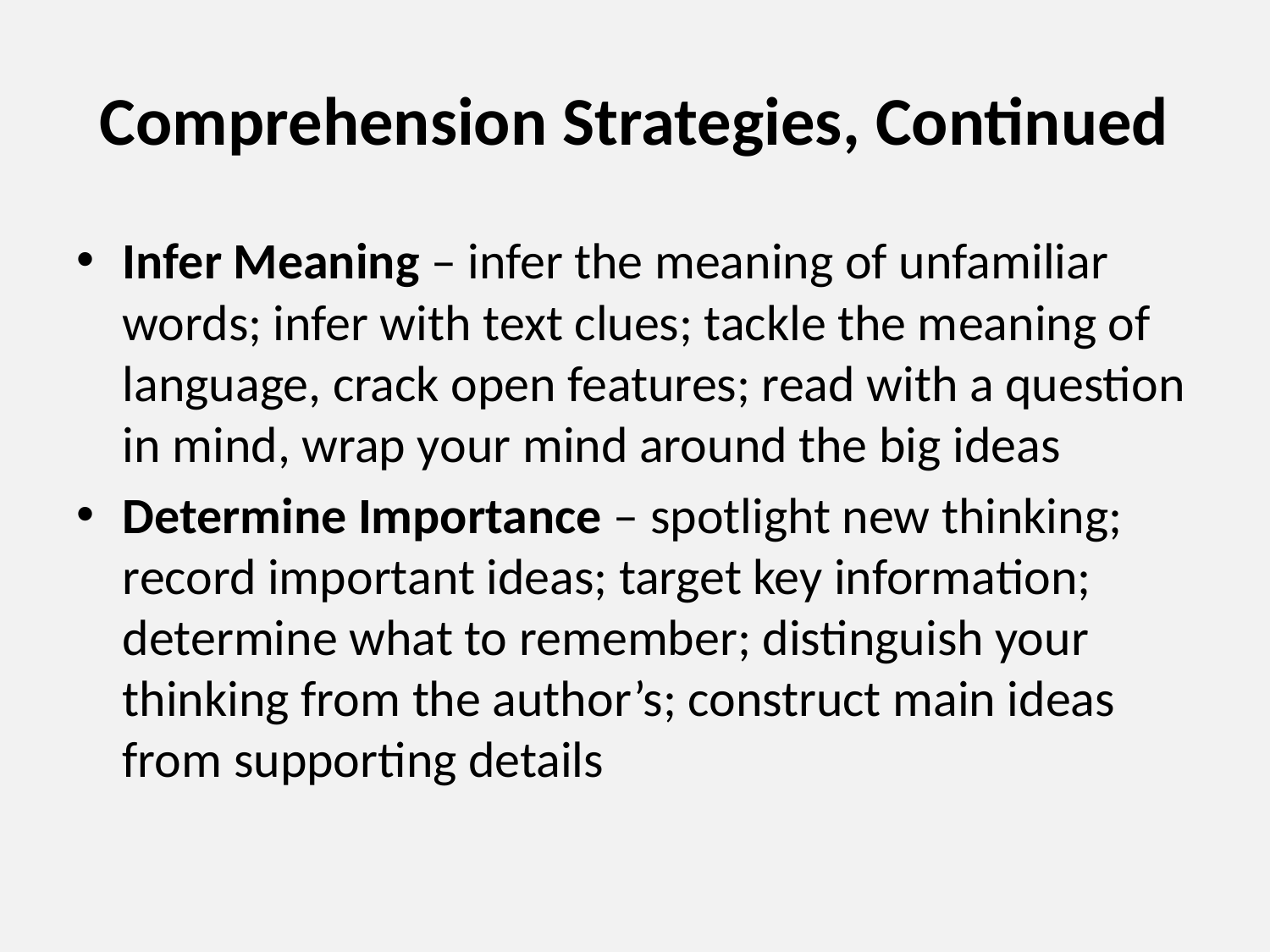

# Comprehension Strategies, Continued
Infer Meaning – infer the meaning of unfamiliar words; infer with text clues; tackle the meaning of language, crack open features; read with a question in mind, wrap your mind around the big ideas
Determine Importance – spotlight new thinking; record important ideas; target key information; determine what to remember; distinguish your thinking from the author’s; construct main ideas from supporting details